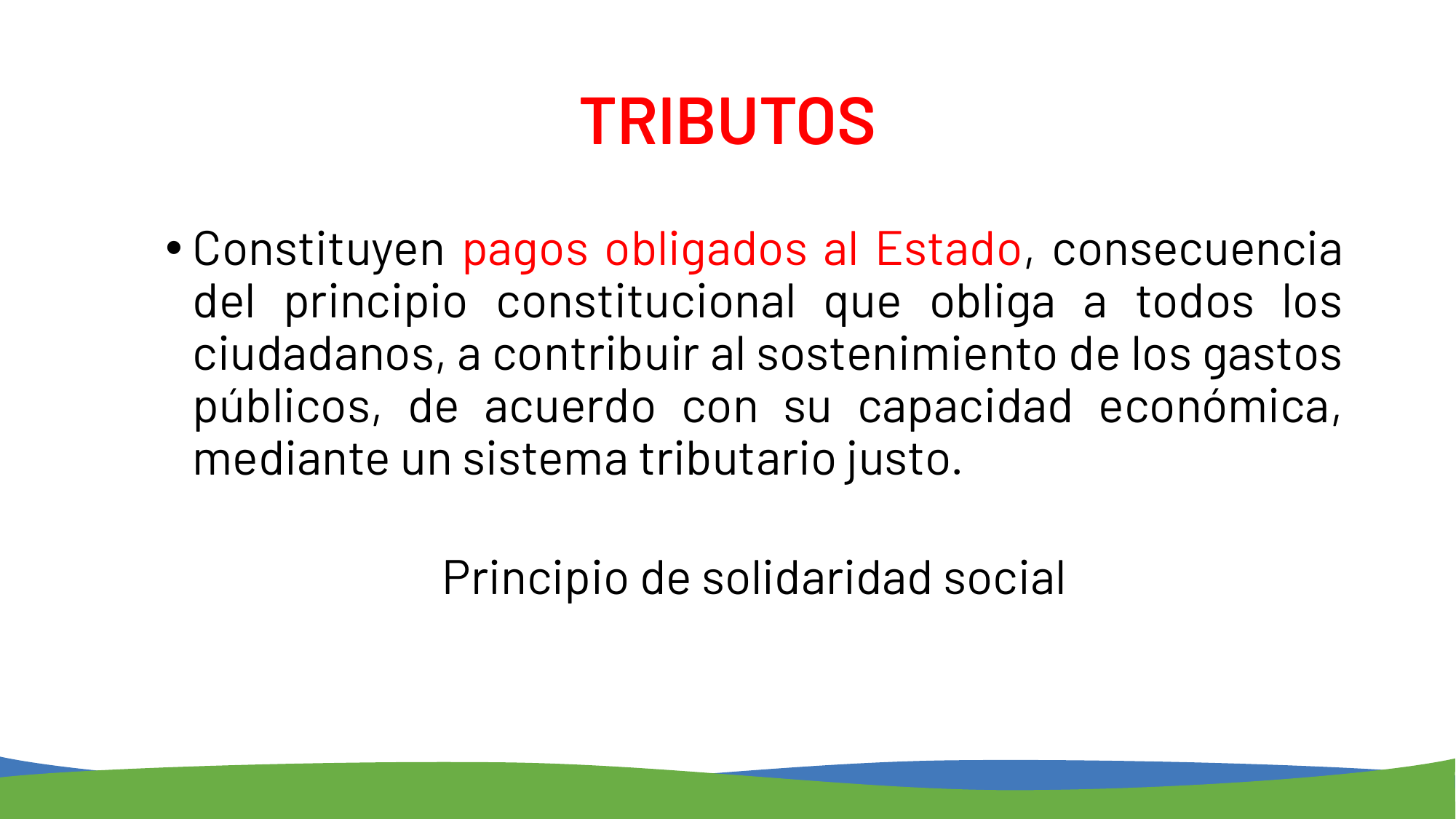

# TRIBUTOS
Constituyen pagos obligados al Estado, consecuencia del principio constitucional que obliga a todos los ciudadanos, a contribuir al sostenimiento de los gastos públicos, de acuerdo con su capacidad económica, mediante un sistema tributario justo.

Principio de solidaridad social